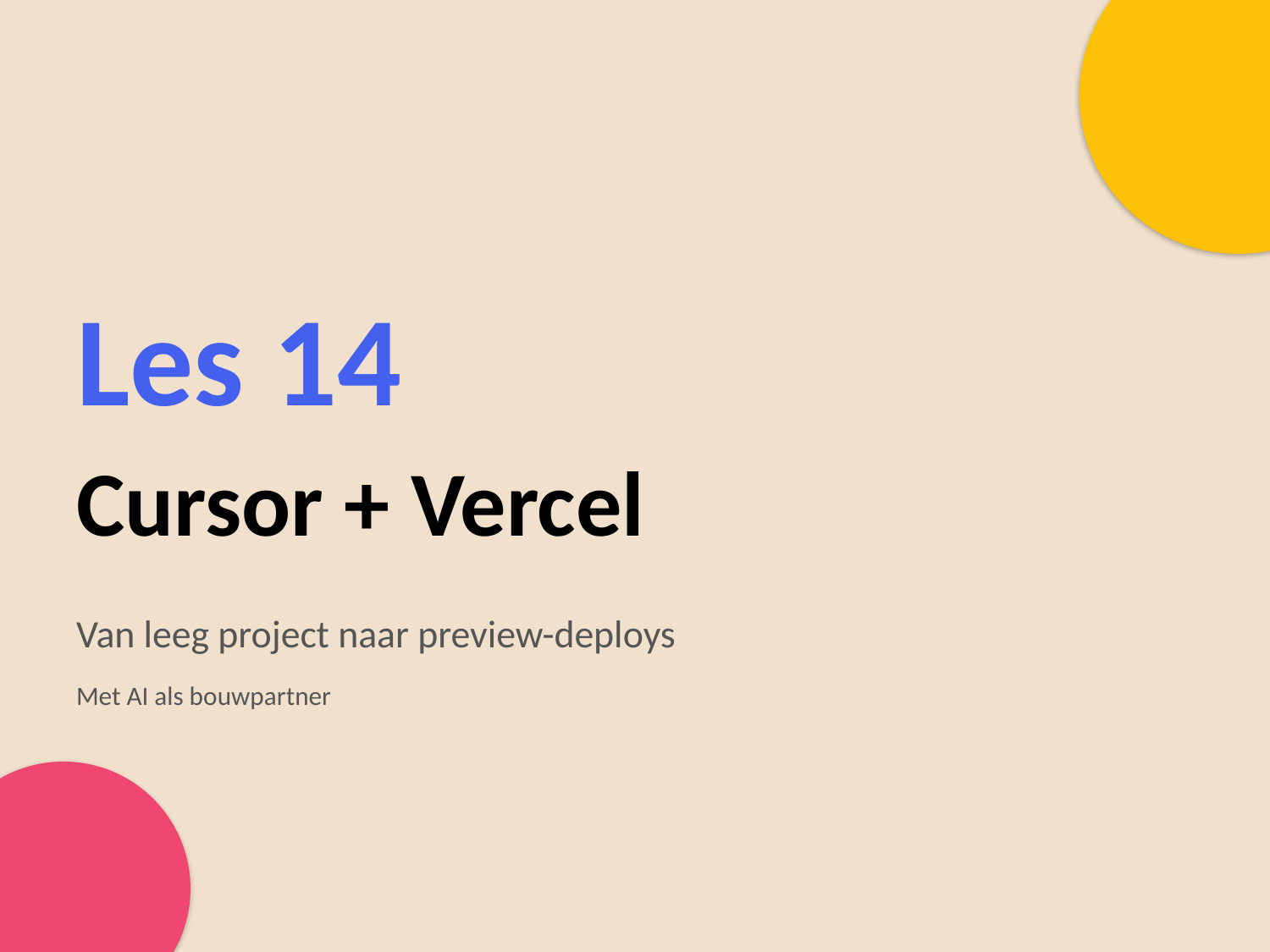

Les 14
Cursor + Vercel
Van leeg project naar preview-deploys
Met AI als bouwpartner